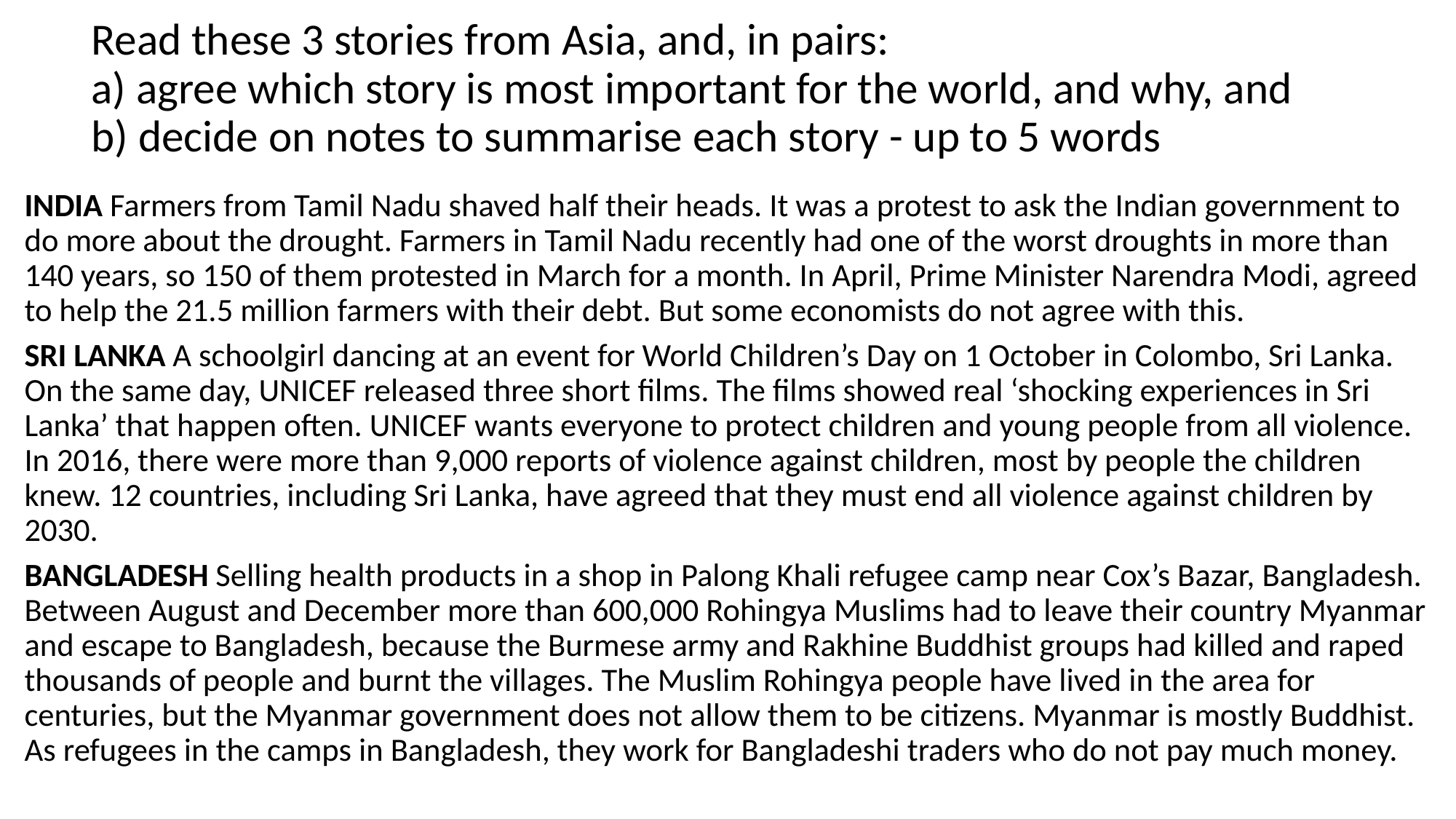

# Read these 3 stories from Asia, and, in pairs: a) agree which story is most important for the world, and why, and b) decide on notes to summarise each story - up to 5 words
INDIA Farmers from Tamil Nadu shaved half their heads. It was a protest to ask the Indian government to do more about the drought. Farmers in Tamil Nadu recently had one of the worst droughts in more than 140 years, so 150 of them protested in March for a month. In April, Prime Minister Narendra Modi, agreed to help the 21.5 million farmers with their debt. But some economists do not agree with this.
SRI LANKA A schoolgirl dancing at an event for World Children’s Day on 1 October in Colombo, Sri Lanka. On the same day, UNICEF released three short films. The films showed real ‘shocking experiences in Sri Lanka’ that happen often. UNICEF wants everyone to protect children and young people from all violence. In 2016, there were more than 9,000 reports of violence against children, most by people the children knew. 12 countries, including Sri Lanka, have agreed that they must end all violence against children by 2030.
BANGLADESH Selling health products in a shop in Palong Khali refugee camp near Cox’s Bazar, Bangladesh. Between August and December more than 600,000 Rohingya Muslims had to leave their country Myanmar and escape to Bangladesh, because the Burmese army and Rakhine Buddhist groups had killed and raped thousands of people and burnt the villages. The Muslim Rohingya people have lived in the area for centuries, but the Myanmar government does not allow them to be citizens. Myanmar is mostly Buddhist. As refugees in the camps in Bangladesh, they work for Bangladeshi traders who do not pay much money.